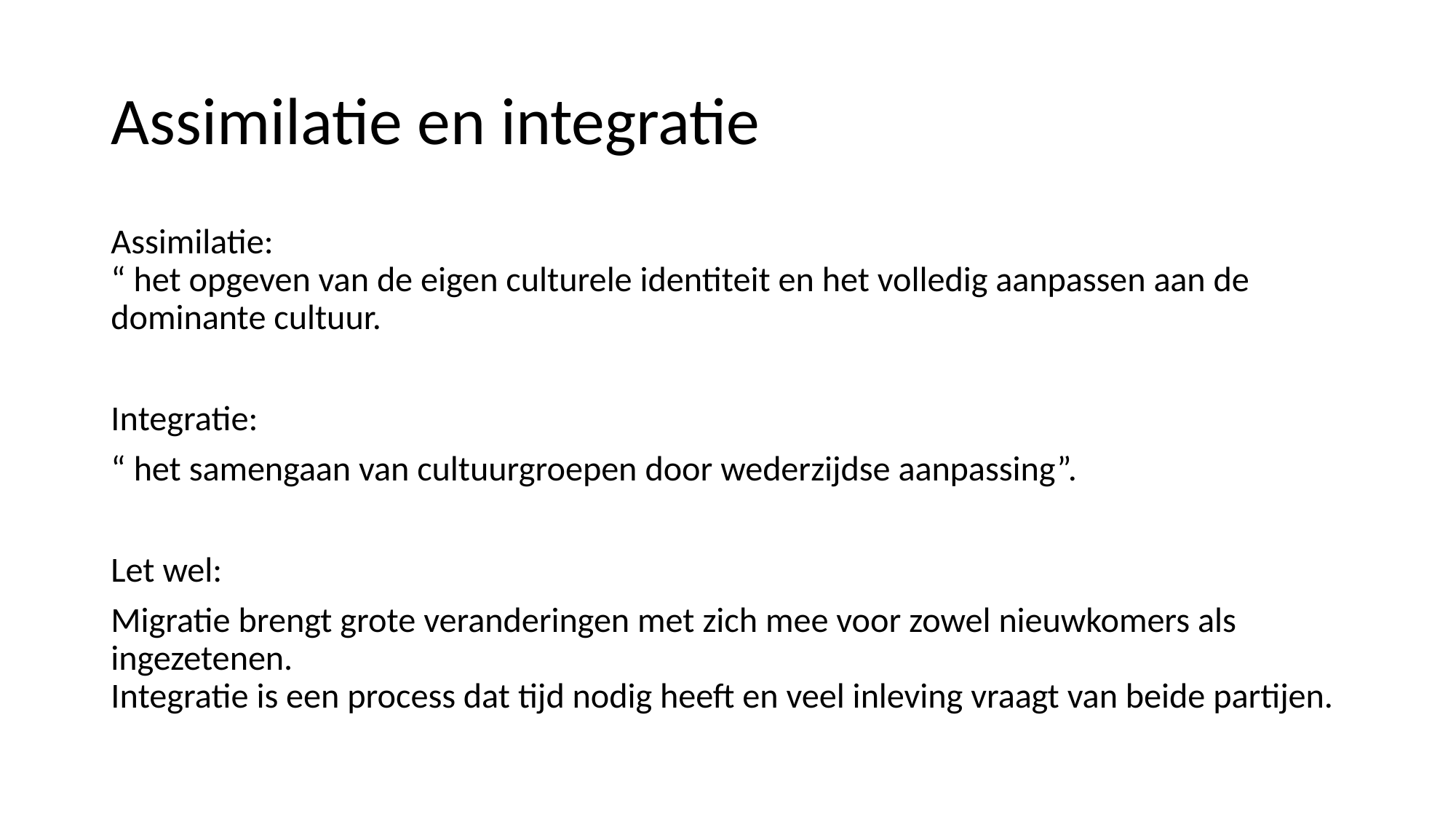

# Assimilatie en integratie
Assimilatie:
“ het opgeven van de eigen culturele identiteit en het volledig aanpassen aan de dominante cultuur.

Integratie:
“ het samengaan van cultuurgroepen door wederzijdse aanpassing”.

Let wel:
Migratie brengt grote veranderingen met zich mee voor zowel nieuwkomers als ingezetenen.
Integratie is een process dat tijd nodig heeft en veel inleving vraagt van beide partijen.